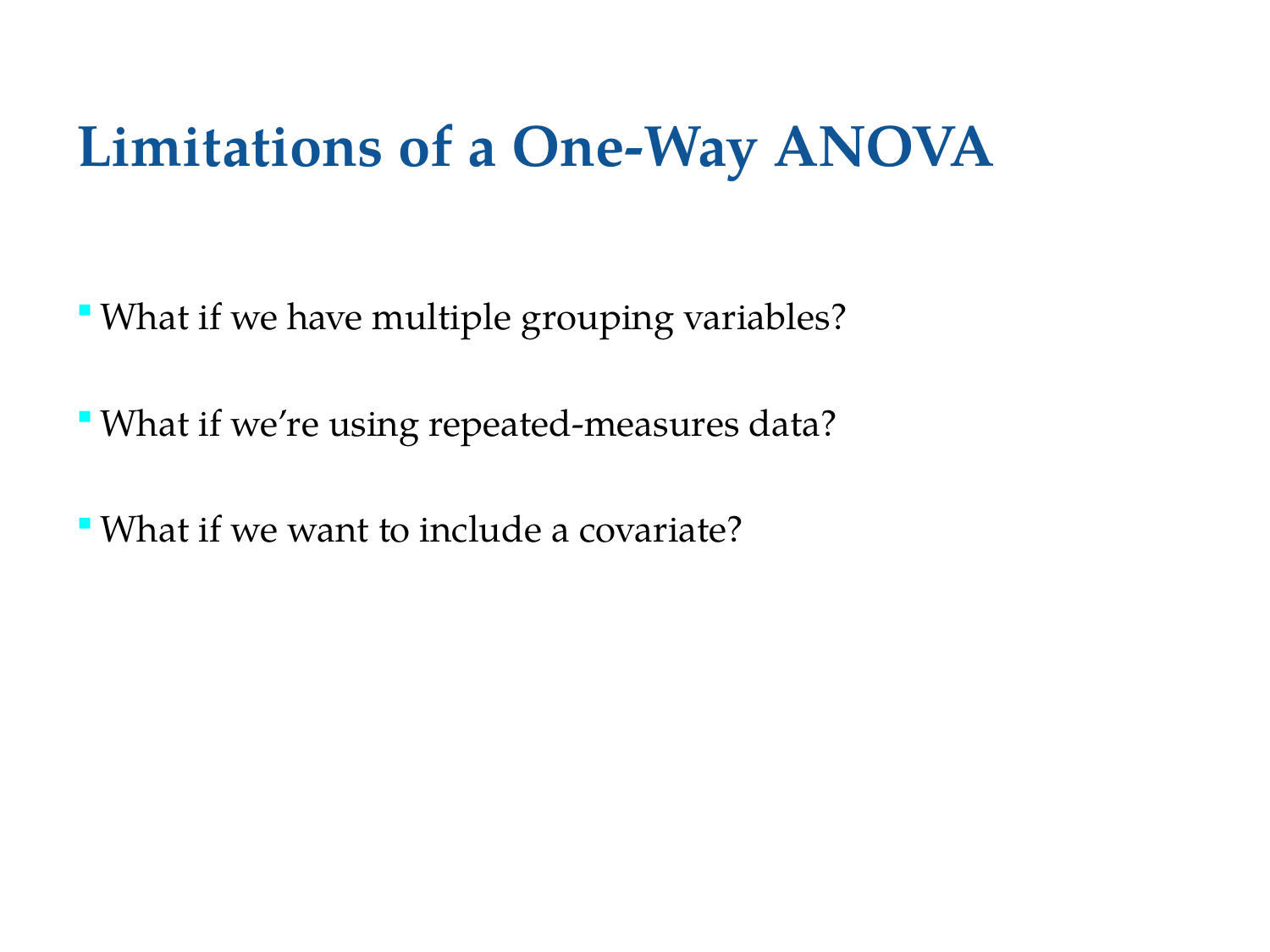

# Limitations of a One-Way ANOVA
What if we have multiple grouping variables?

What if we’re using repeated-measures data?

What if we want to include a covariate?